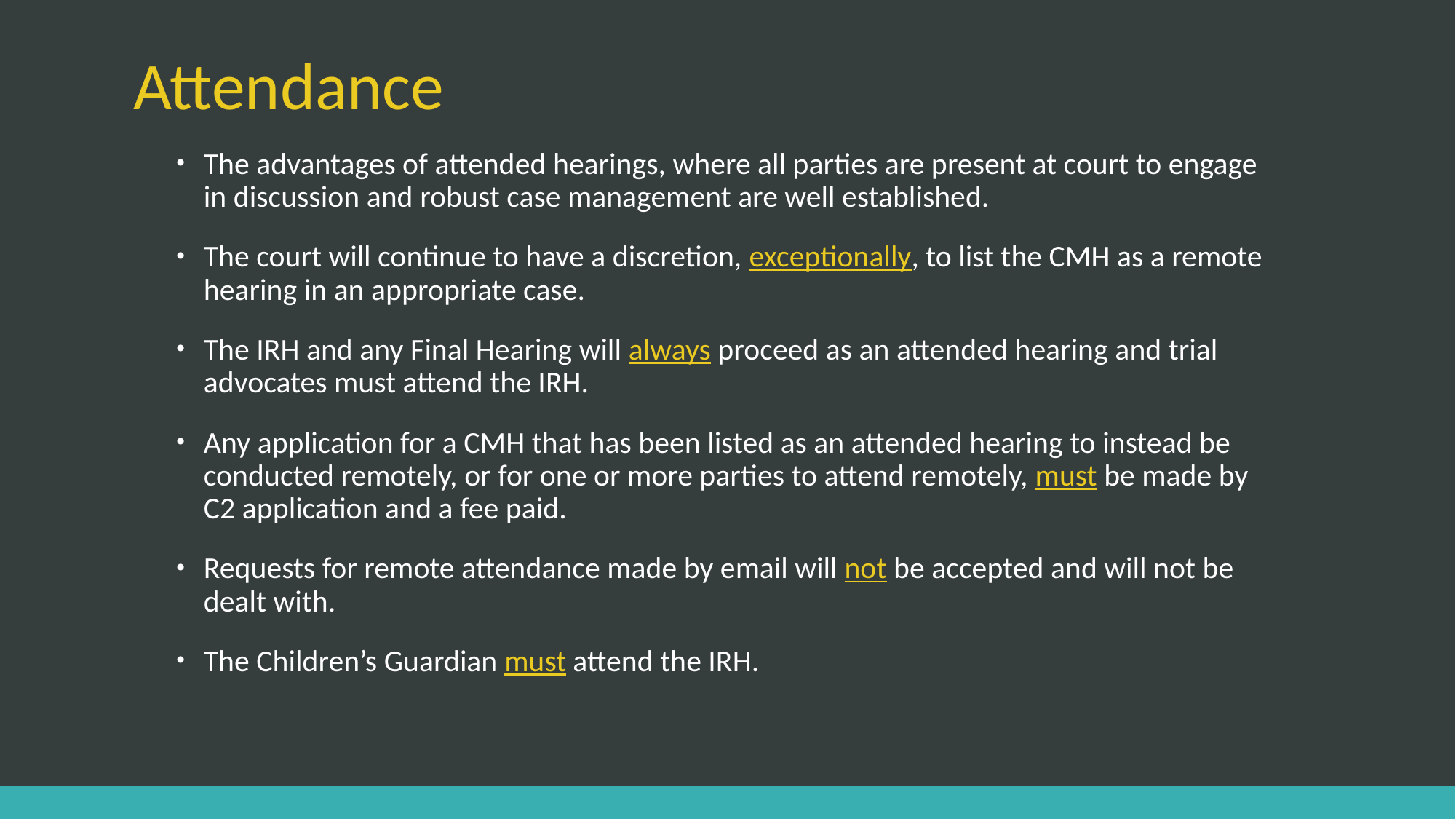

# Attendance
The advantages of attended hearings, where all parties are present at court to engage in discussion and robust case management are well established.
The court will continue to have a discretion, exceptionally, to list the CMH as a remote hearing in an appropriate case.
The IRH and any Final Hearing will always proceed as an attended hearing and trial advocates must attend the IRH.
Any application for a CMH that has been listed as an attended hearing to instead be conducted remotely, or for one or more parties to attend remotely, must be made by C2 application and a fee paid.
Requests for remote attendance made by email will not be accepted and will not be dealt with.
The Children’s Guardian must attend the IRH.